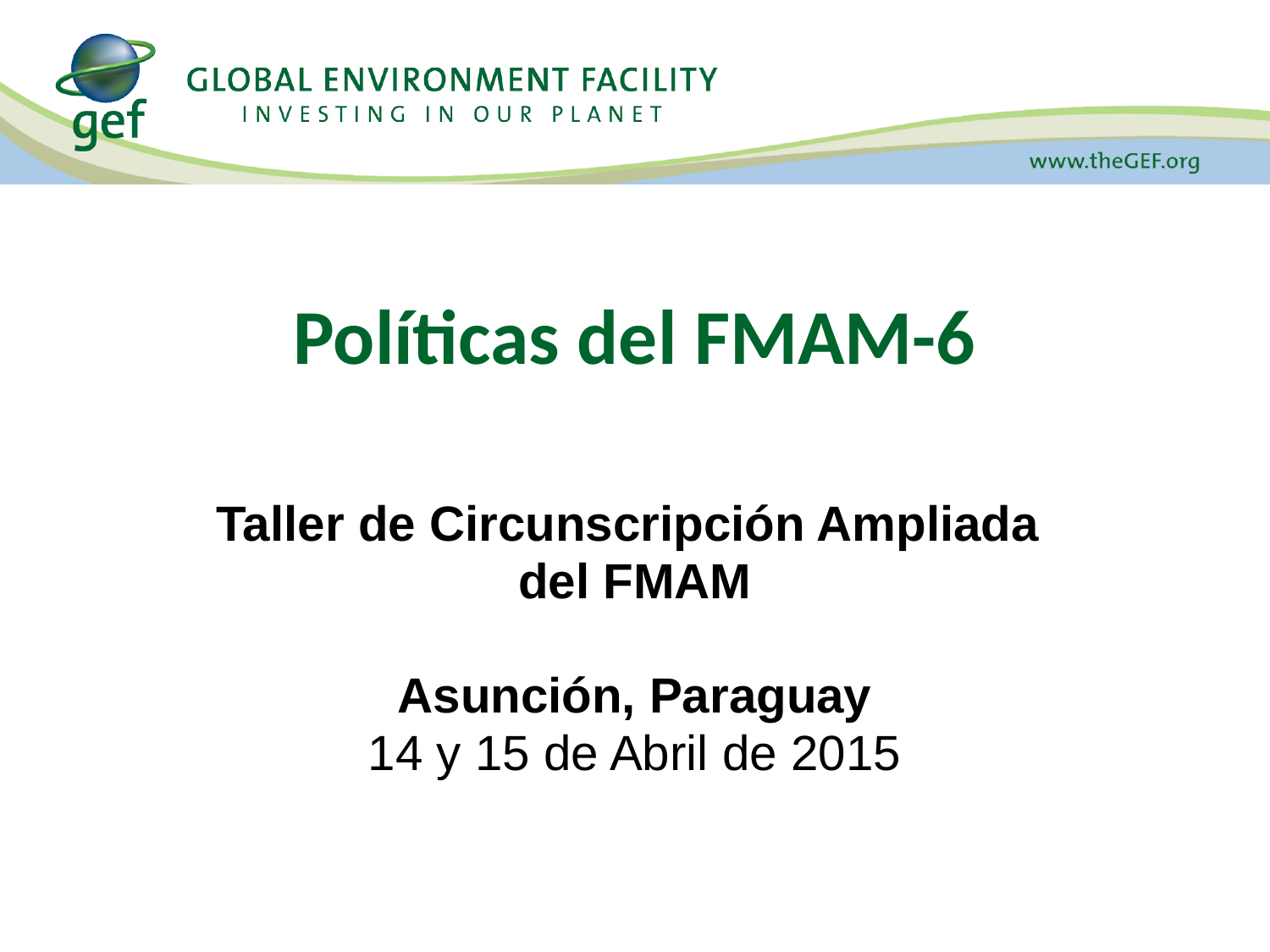

# Políticas del FMAM-6
Taller de Circunscripción Ampliada
del FMAM

Asunción, Paraguay
14 y 15 de Abril de 2015